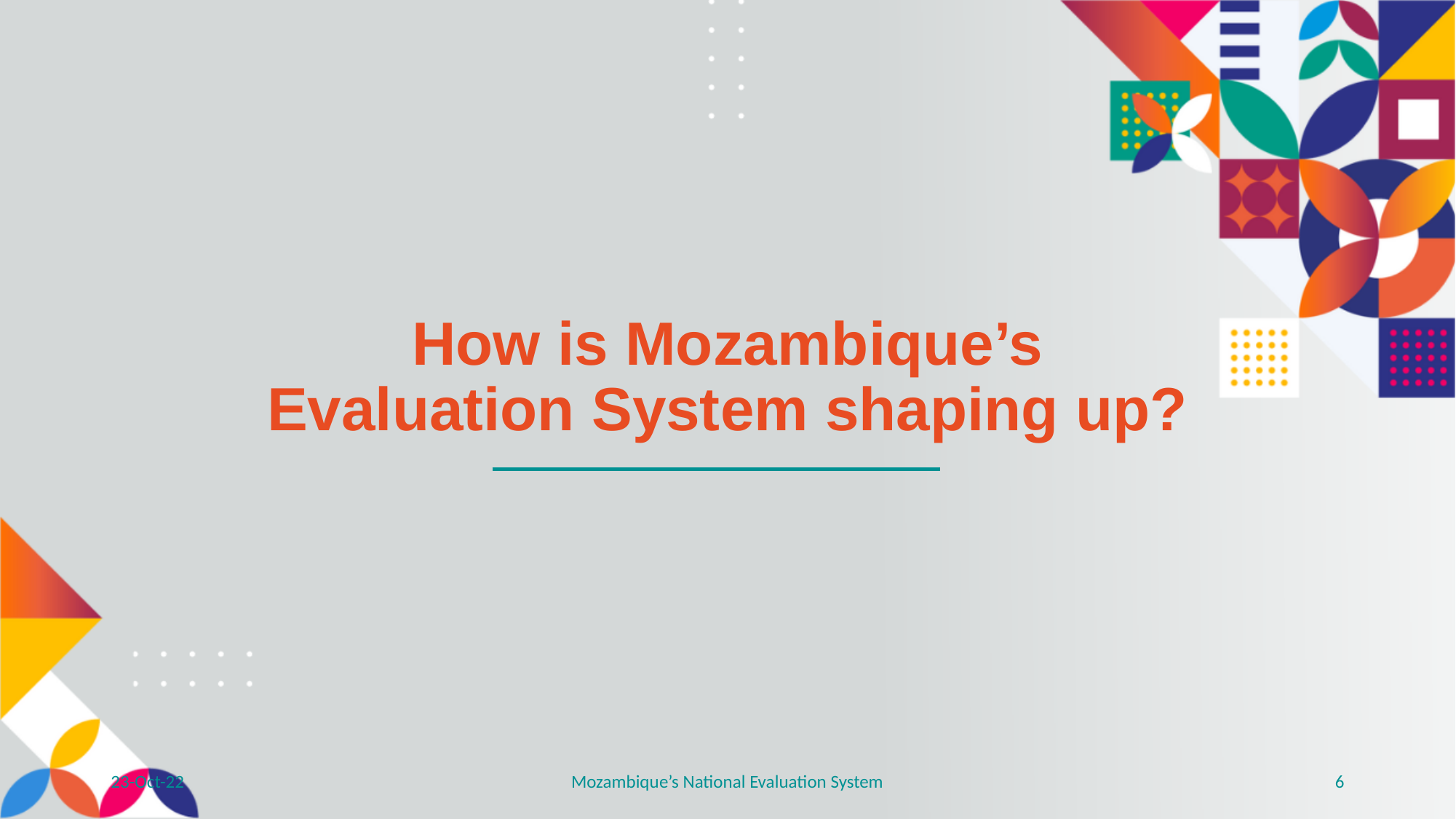

How is Mozambique’s Evaluation System shaping up?
23-Oct-22
Mozambique’s National Evaluation System
6